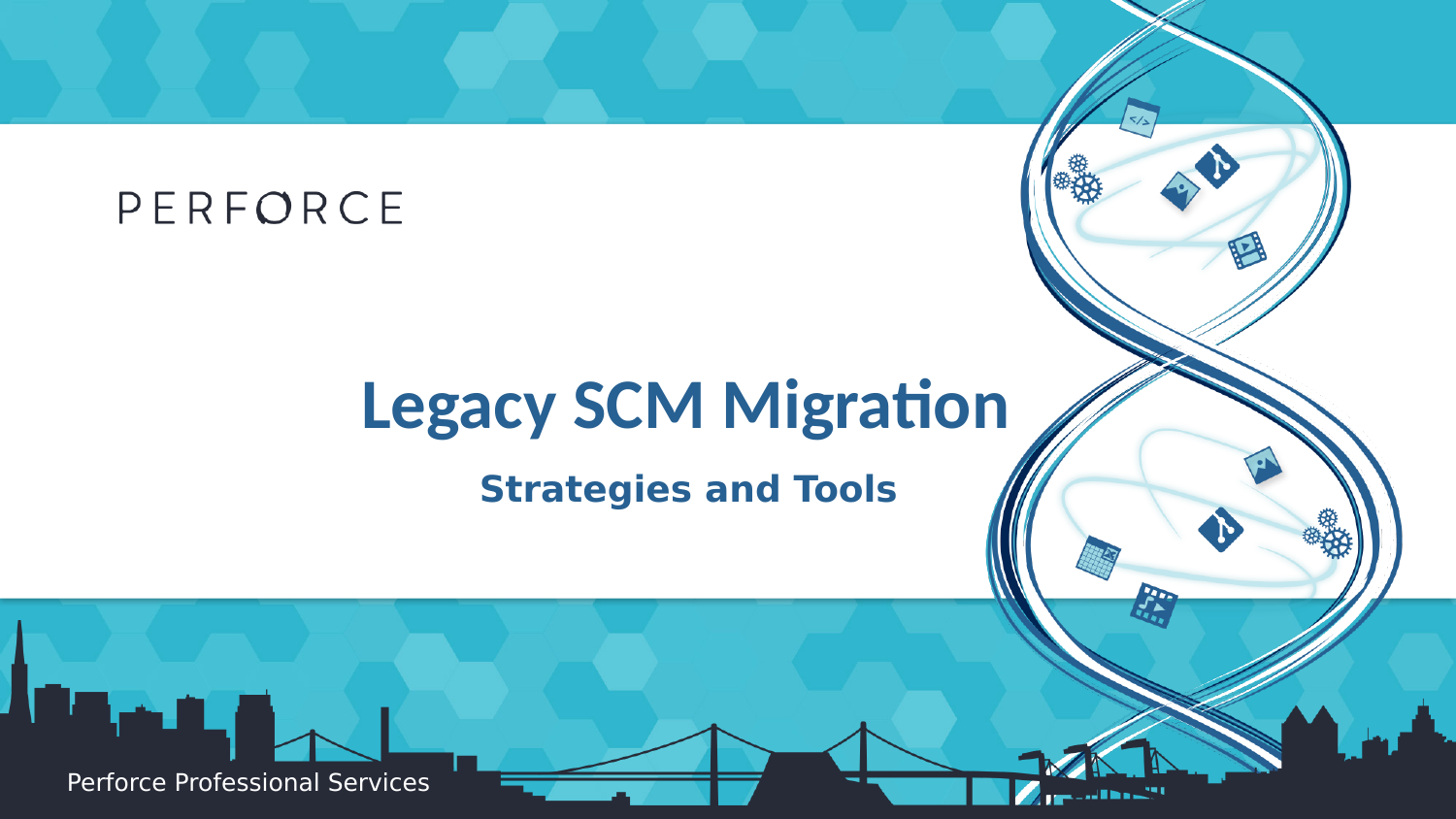

# Legacy SCM Migration
Strategies and Tools